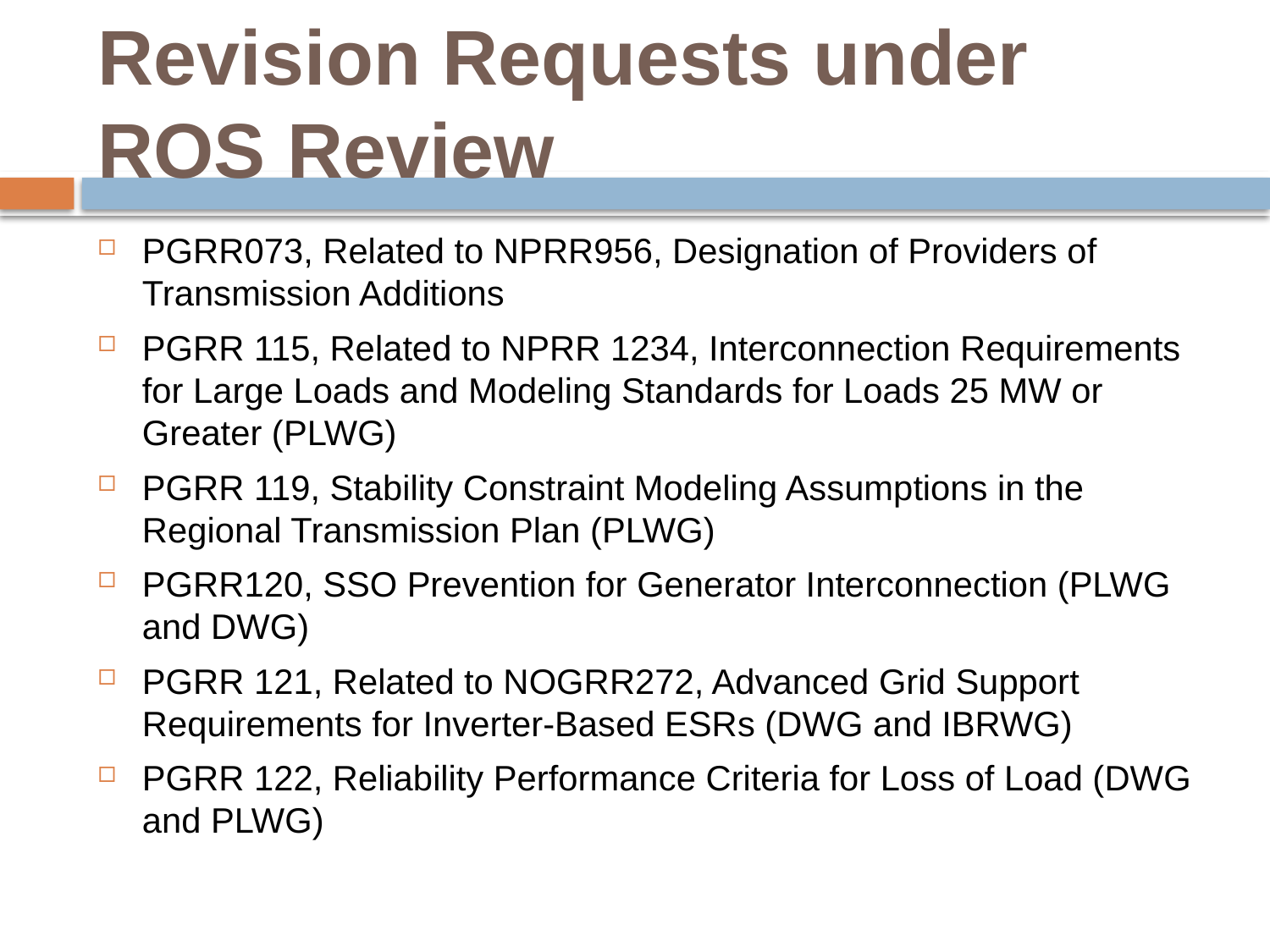

# Revision Requests under ROS Review
PGRR073, Related to NPRR956, Designation of Providers of Transmission Additions
PGRR 115, Related to NPRR 1234, Interconnection Requirements for Large Loads and Modeling Standards for Loads 25 MW or Greater (PLWG)
PGRR 119, Stability Constraint Modeling Assumptions in the Regional Transmission Plan (PLWG)
PGRR120, SSO Prevention for Generator Interconnection (PLWG and DWG)
PGRR 121, Related to NOGRR272, Advanced Grid Support Requirements for Inverter-Based ESRs (DWG and IBRWG)
PGRR 122, Reliability Performance Criteria for Loss of Load (DWG and PLWG)